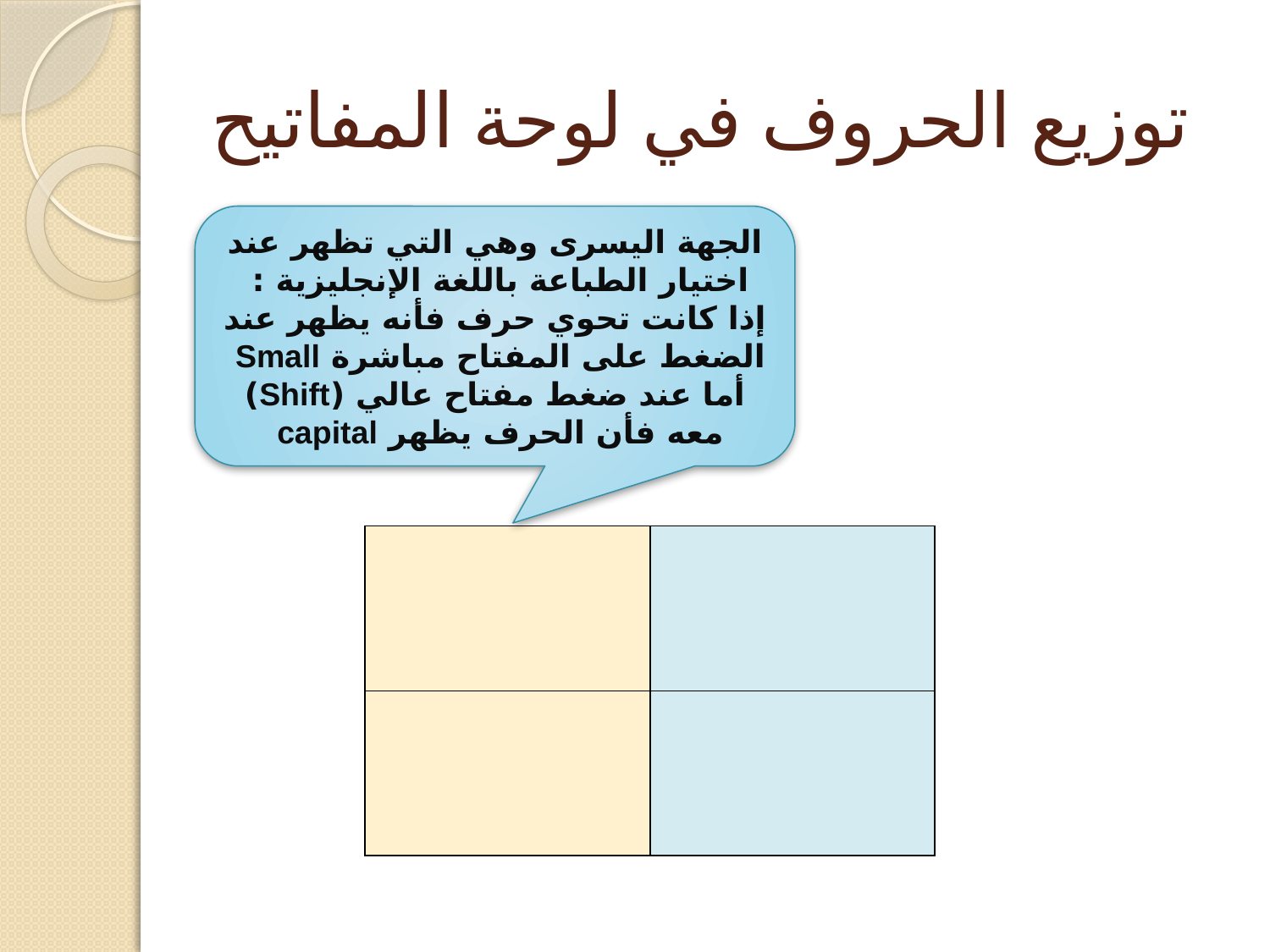

# توزيع الحروف في لوحة المفاتيح
الجهة اليسرى وهي التي تظهر عند اختيار الطباعة باللغة الإنجليزية :  إذا كانت تحوي حرف فأنه يظهر عند الضغط على المفتاح مباشرة Small  أما عند ضغط مفتاح عالي (Shift) معه فأن الحرف يظهر capital
|  |  |
| --- | --- |
|  |  |